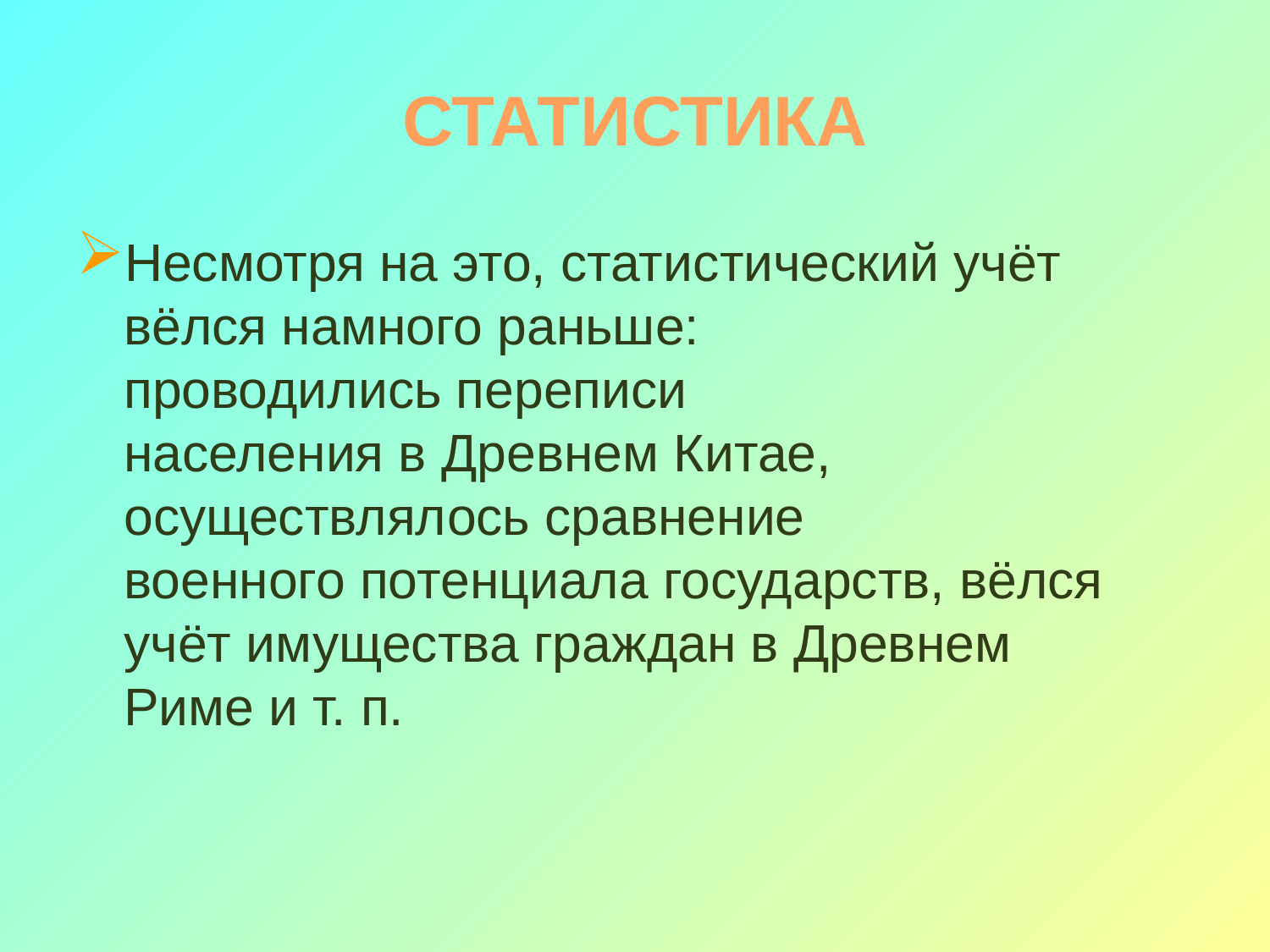

# СТАТИСТИКА
Несмотря на это, статистический учёт вёлся намного раньше: проводились переписи населения в Древнем Китае, осуществлялось сравнение военного потенциала государств, вёлся учёт имущества граждан в Древнем Риме и т. п.